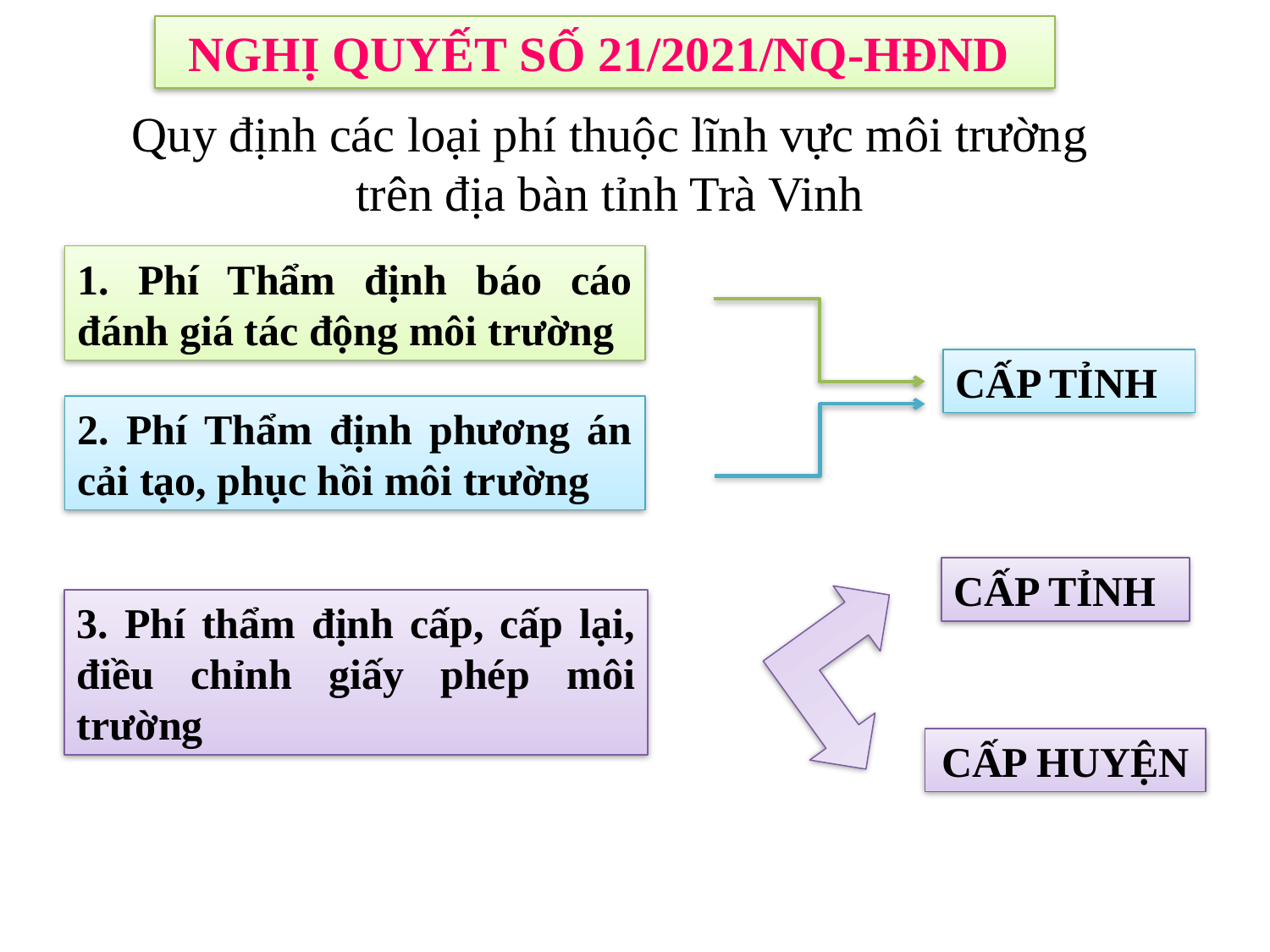

NGHỊ QUYẾT SỐ 21/2021/NQ-HĐND
Quy định các loại phí thuộc lĩnh vực môi trường trên địa bàn tỉnh Trà Vinh
1. Phí Thẩm định báo cáo đánh giá tác động môi trường
CẤP TỈNH
2. Phí Thẩm định phương án cải tạo, phục hồi môi trường
CẤP TỈNH
3. Phí thẩm định cấp, cấp lại, điều chỉnh giấy phép môi trường

CẤP HUYỆN